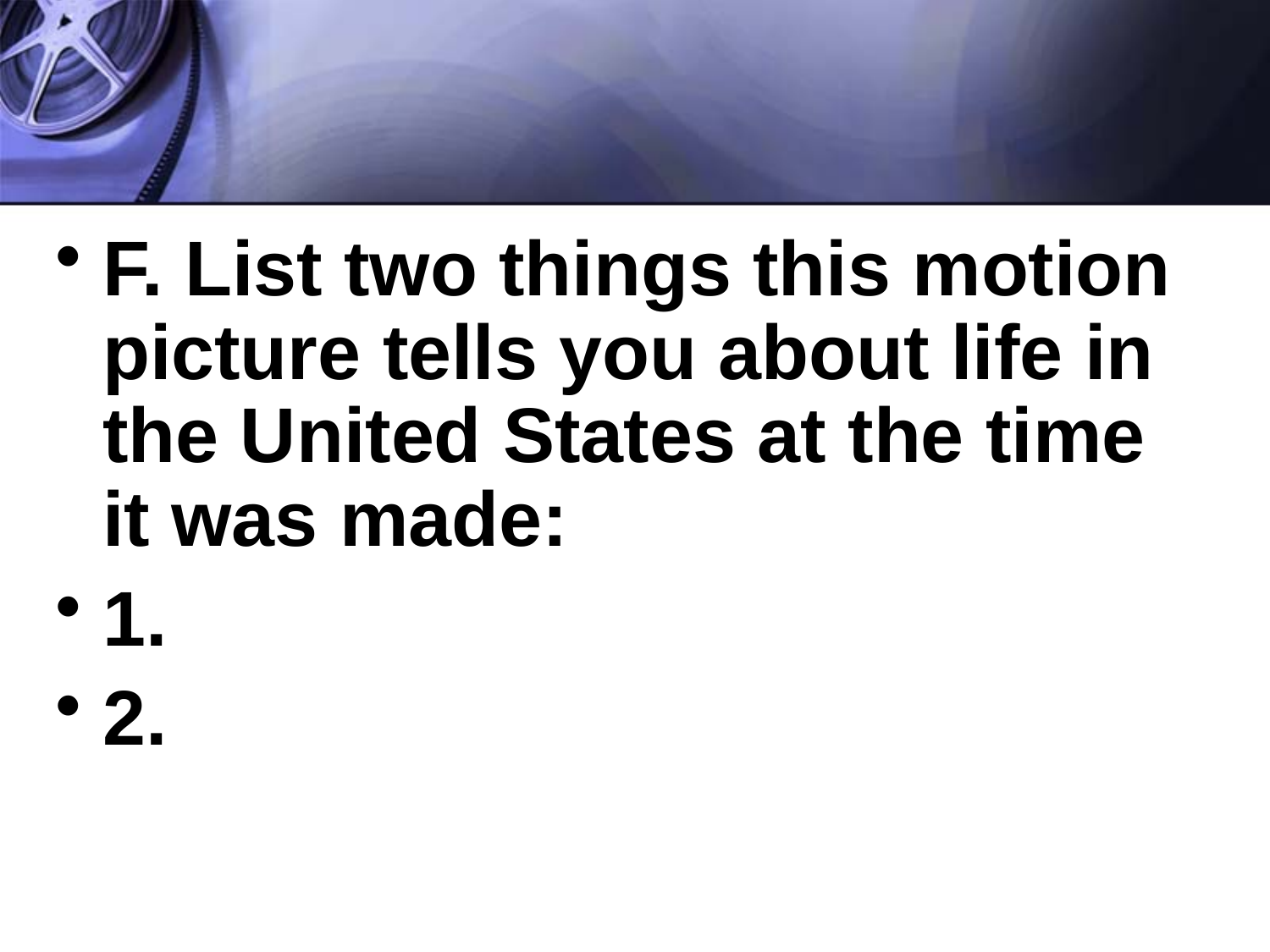

#
F. List two things this motion picture tells you about life in the United States at the time it was made:
1.
2.